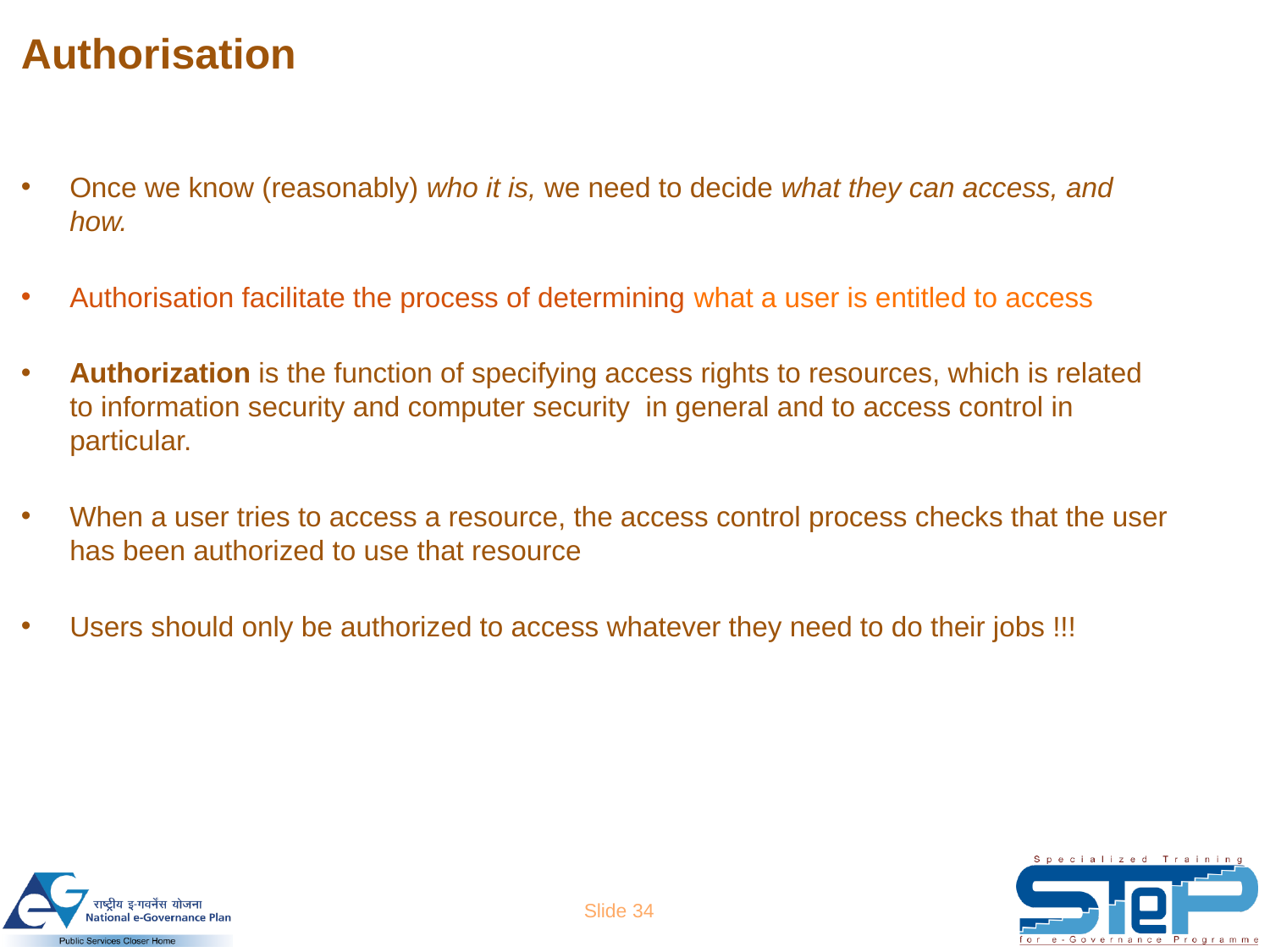

Authorisation
Once we know (reasonably) who it is, we need to decide what they can access, and how.
Authorisation facilitate the process of determining what a user is entitled to access
Authorization is the function of specifying access rights to resources, which is related to information security and computer security  in general and to access control in particular.
When a user tries to access a resource, the access control process checks that the user has been authorized to use that resource
Users should only be authorized to access whatever they need to do their jobs !!!